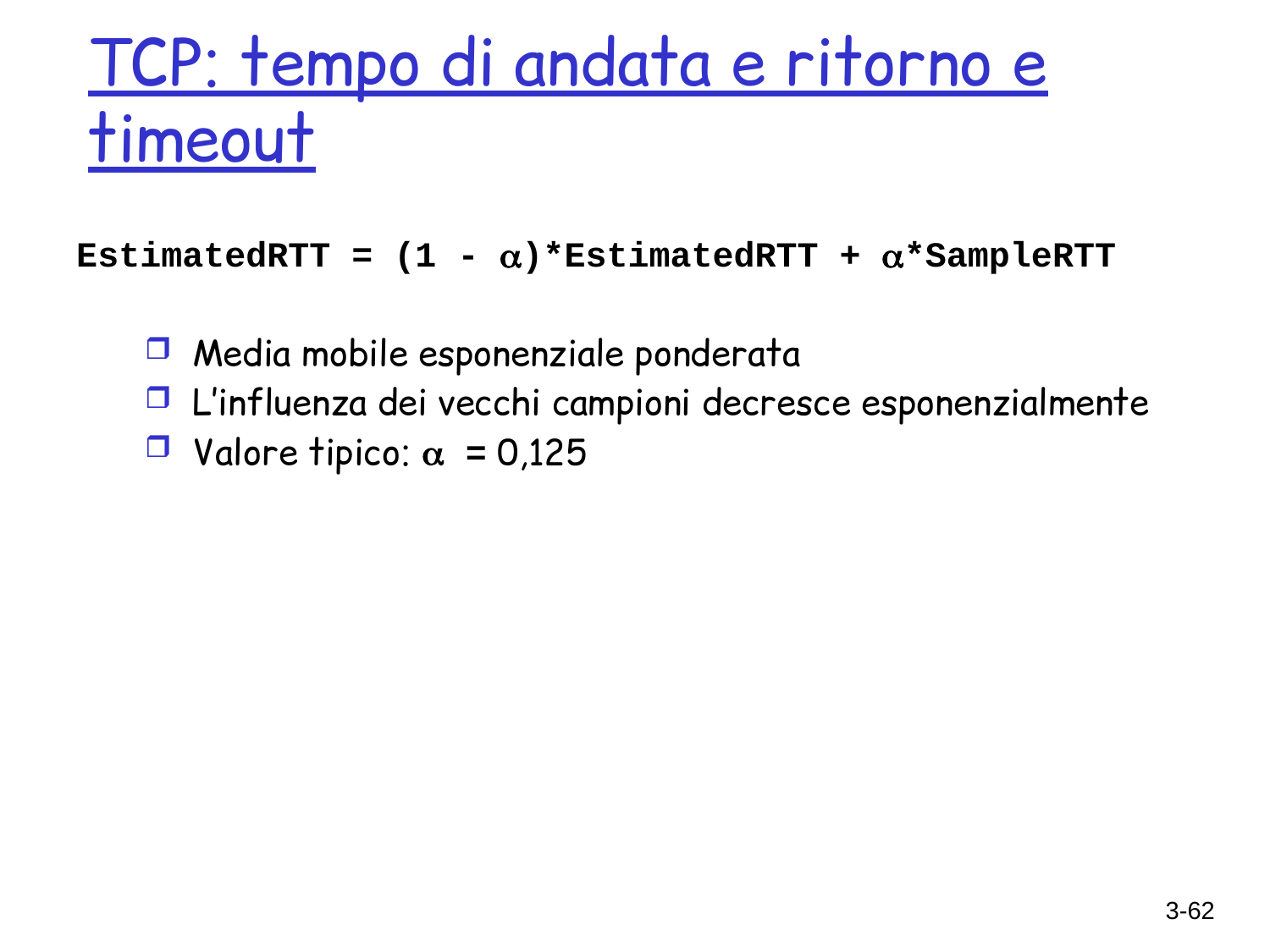

# TCP: tempo di andata e ritorno e timeout
EstimatedRTT = (1 - α)*EstimatedRTT + α*SampleRTT
Media mobile esponenziale ponderata
L’influenza dei vecchi campioni decresce esponenzialmente
Valore tipico: α = 0,125
3-62